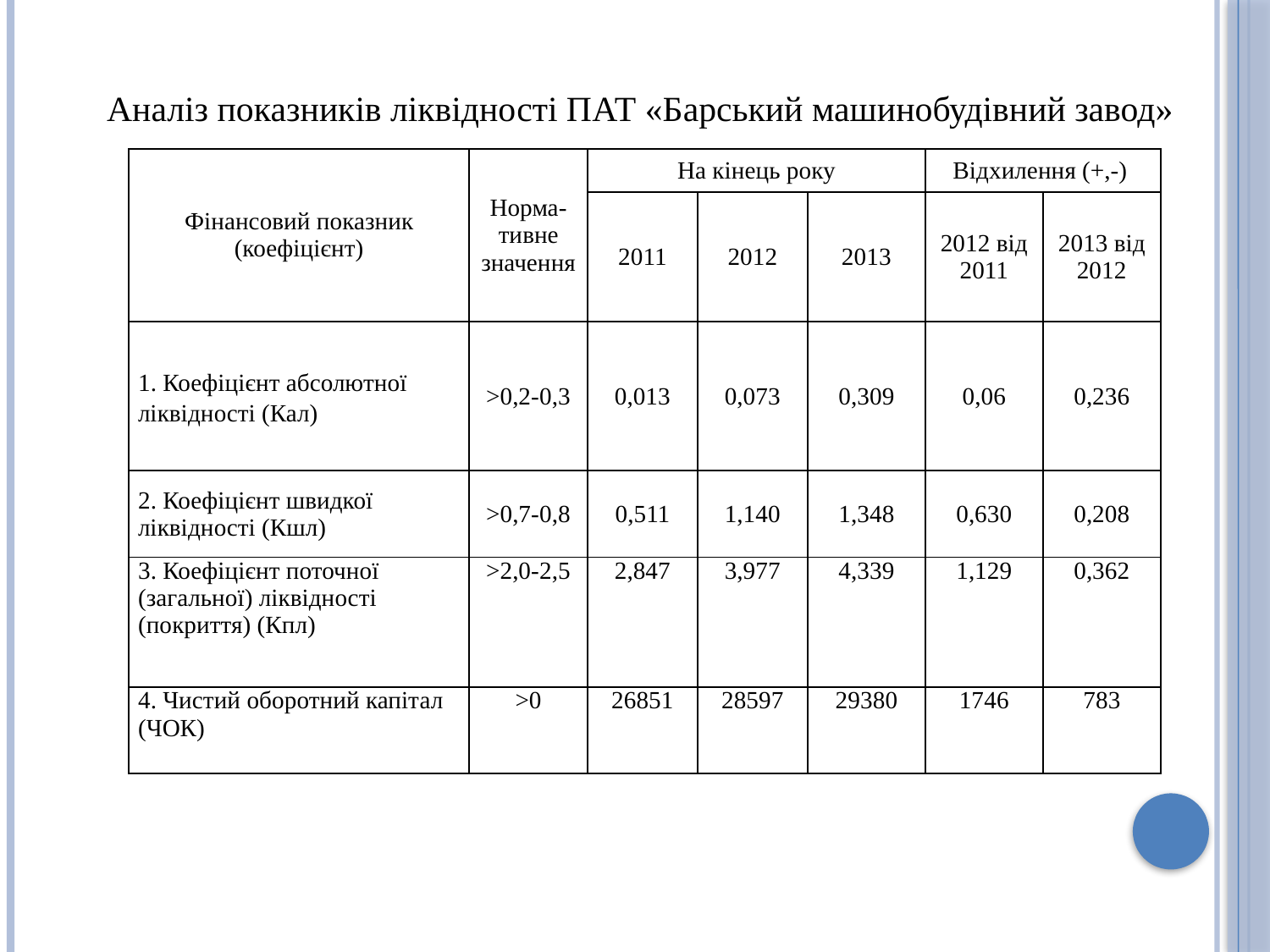

Аналіз показників ліквідності ПАТ «Барський машинобудiвний завод»
| Фінансовий показник (коефіцієнт) | Норма-тивне значення | На кінець року |  |  | Відхилення (+,-) |  |
| --- | --- | --- | --- | --- | --- | --- |
|  |  | 2011 | 2012 | 2013 | 2012 від 2011 | 2013 від 2012 |
| 1. Коефіцієнт абсолютної ліквідності (Кал) | >0,2-0,3 | 0,013 | 0,073 | 0,309 | 0,06 | 0,236 |
| 2. Коефіцієнт швидкої ліквідності (Кшл) | >0,7-0,8 | 0,511 | 1,140 | 1,348 | 0,630 | 0,208 |
| 3. Коефіцієнт поточної (загальної) ліквідності (покриття) (Кпл) | >2,0-2,5 | 2,847 | 3,977 | 4,339 | 1,129 | 0,362 |
| 4. Чистий оборотний капітал (ЧОК) | >0 | 26851 | 28597 | 29380 | 1746 | 783 |